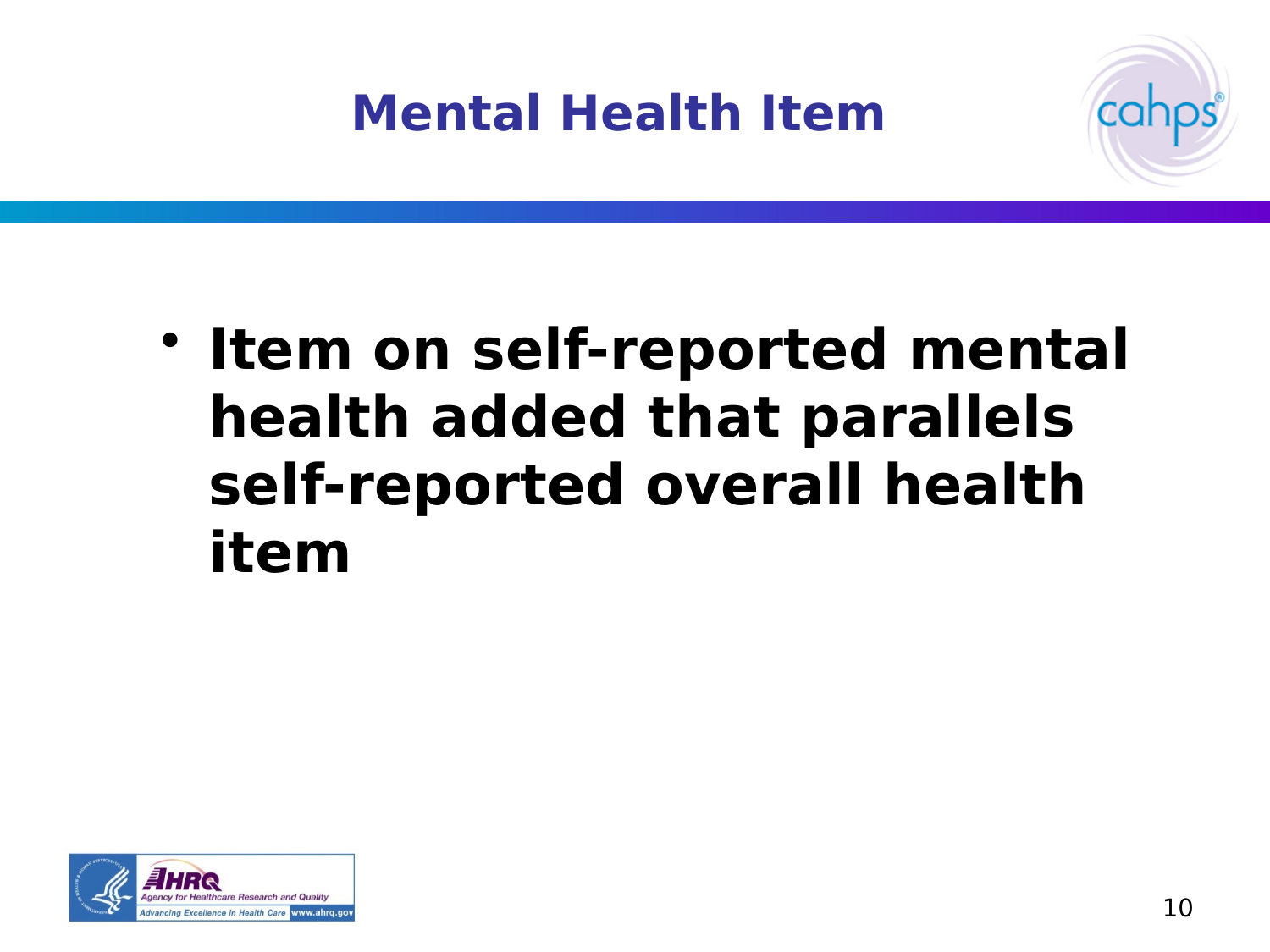

# Mental Health Item

Item on self-reported mental health added that parallels self-reported overall health item

10